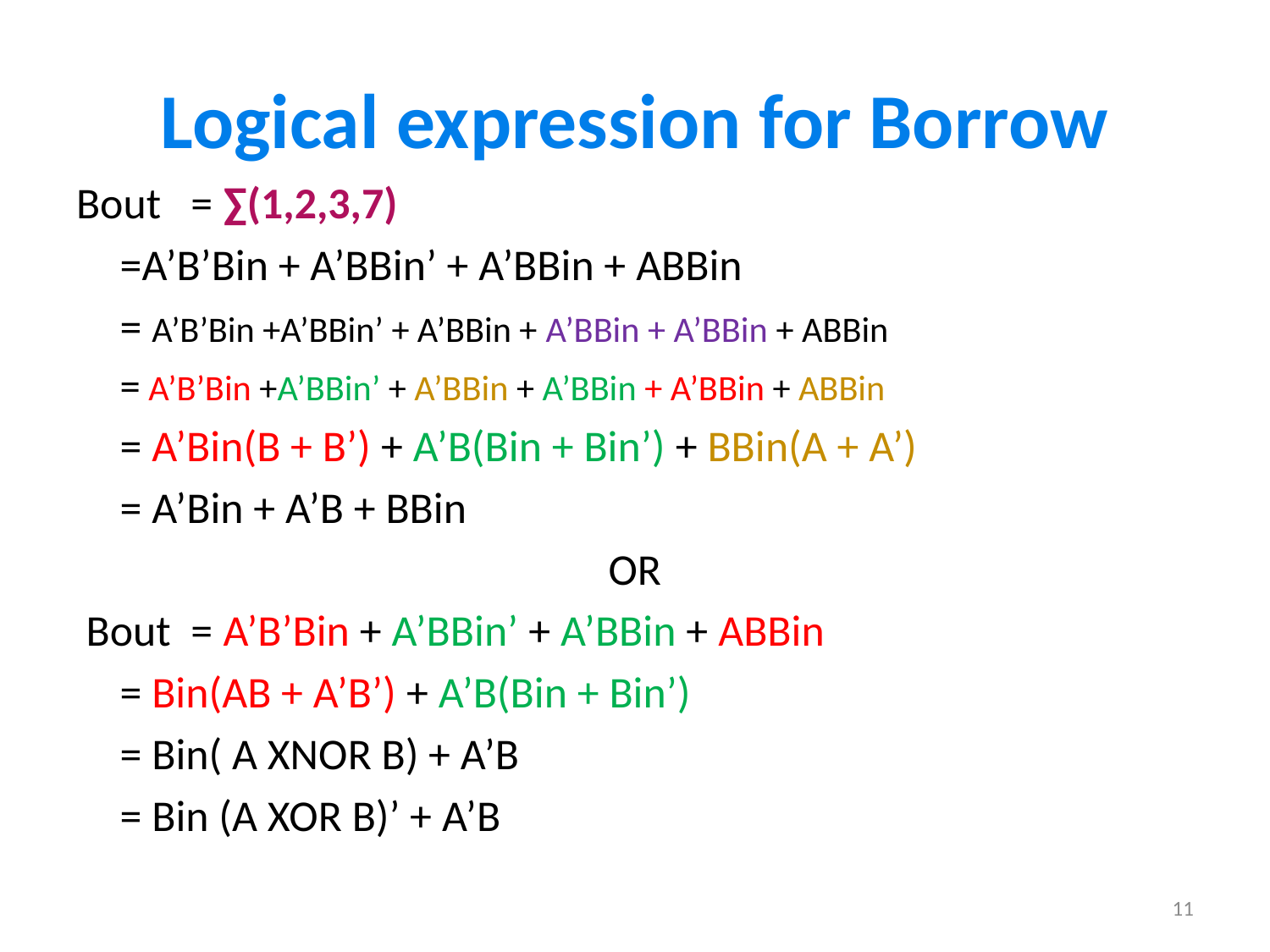

# Logical expression for Borrow
Bout   = ∑(1,2,3,7)
		=A’B’Bin + A’BBin’ + A’BBin + ABBin
 		= A’B’Bin +A’BBin’ + A’BBin + A’BBin + A’BBin + ABBin
		= A’B’Bin +A’BBin’ + A’BBin + A’BBin + A’BBin + ABBin
		= A’Bin(B + B’) + A’B(Bin + Bin’) + BBin(A + A’)
 		= A’Bin + A’B + BBin
OR
 Bout  = A’B’Bin + A’BBin’ + A’BBin + ABBin
		= Bin(AB + A’B’) + A’B(Bin + Bin’)
		= Bin( A XNOR B) + A’B
 		= Bin (A XOR B)’ + A’B
11